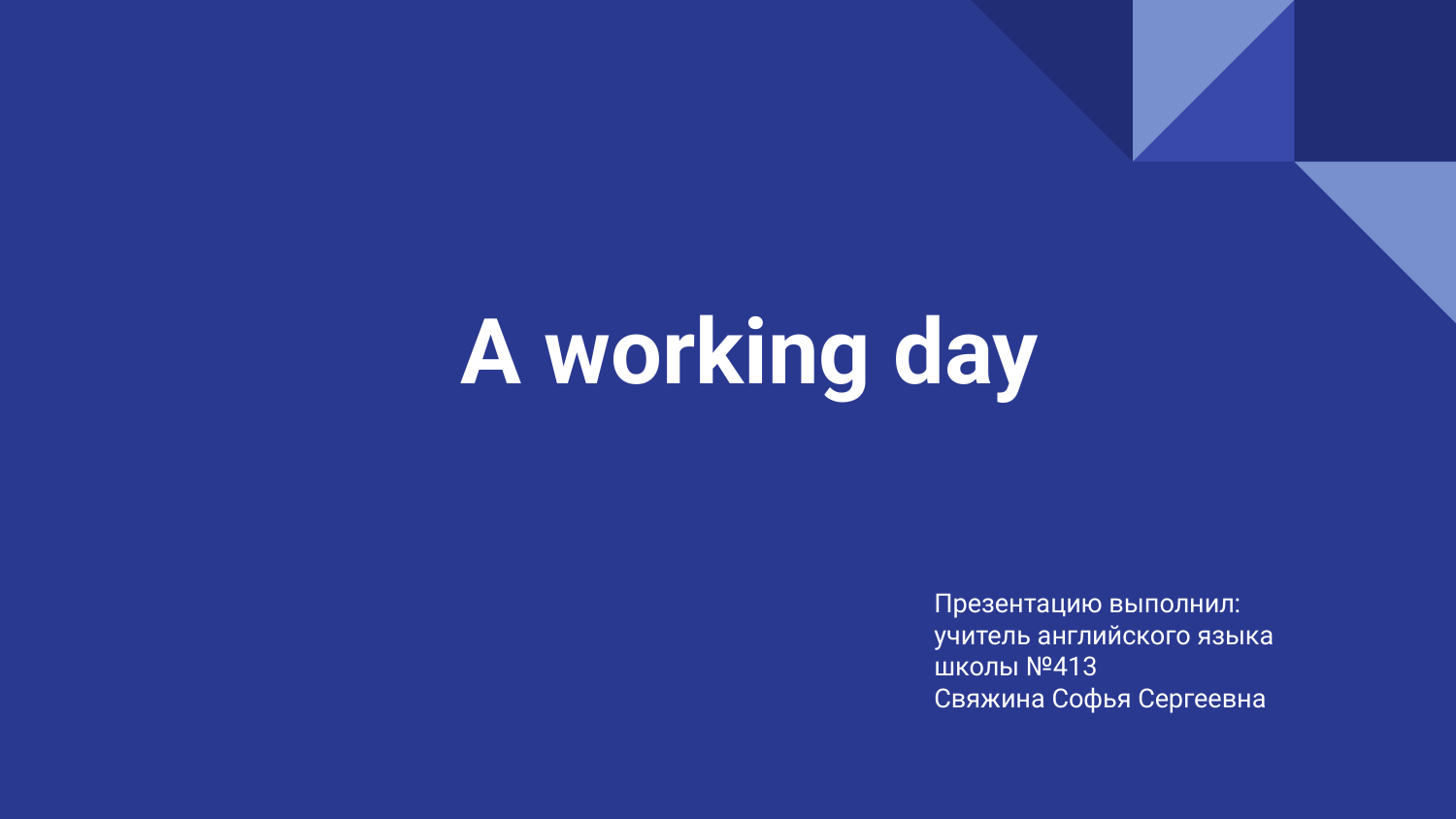

# A working day
Презентацию выполнил:
учитель английского языка
школы №413
Свяжина Софья Сергеевна